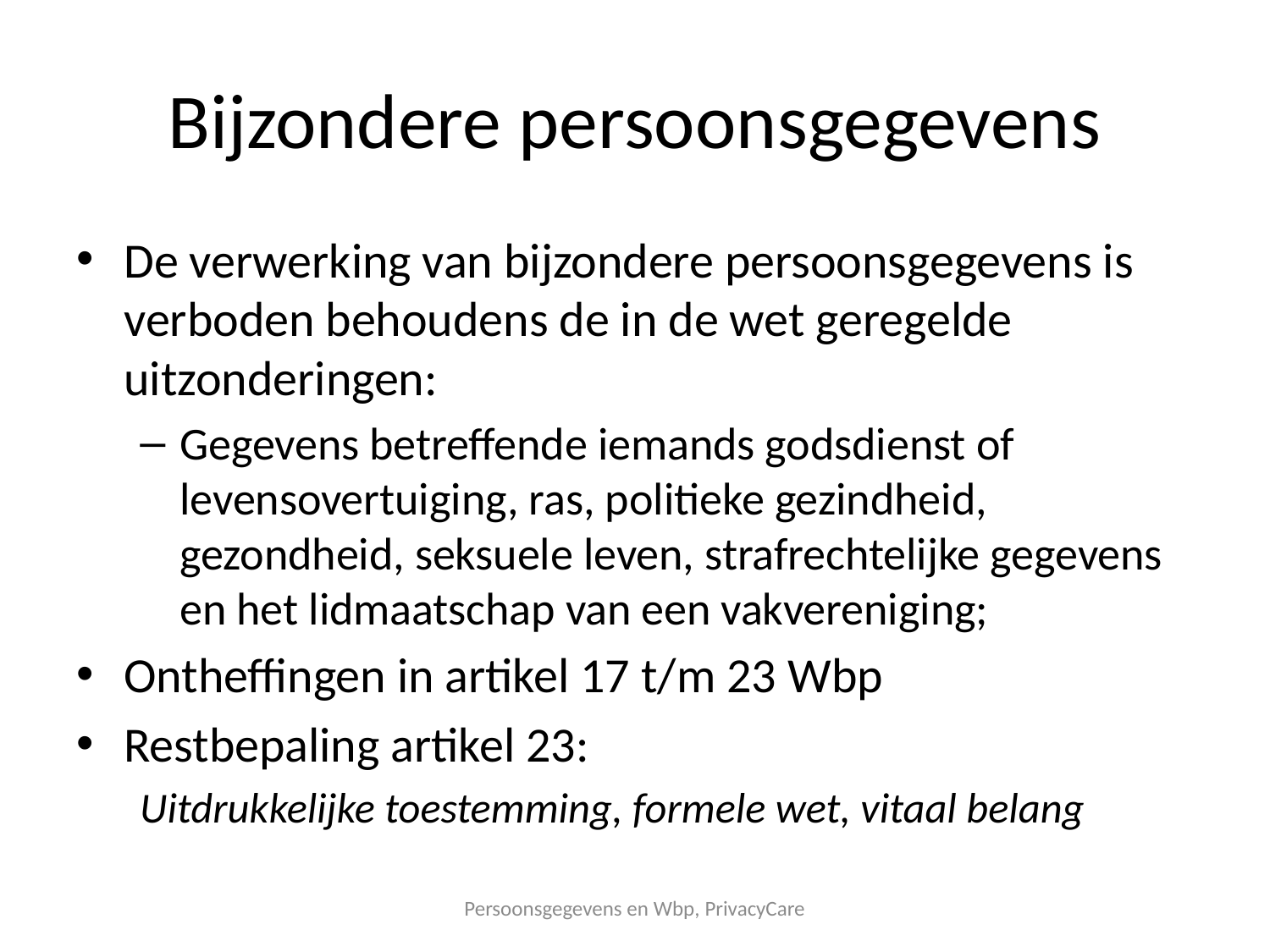

# Bijzondere persoonsgegevens
De verwerking van bijzondere persoonsgegevens is verboden behoudens de in de wet geregelde uitzonderingen:
Gegevens betreffende iemands godsdienst of levensovertuiging, ras, politieke gezindheid, gezondheid, seksuele leven, strafrechtelijke gegevens en het lidmaatschap van een vakvereniging;
Ontheffingen in artikel 17 t/m 23 Wbp
Restbepaling artikel 23:
Uitdrukkelijke toestemming, formele wet, vitaal belang
Persoonsgegevens en Wbp, PrivacyCare